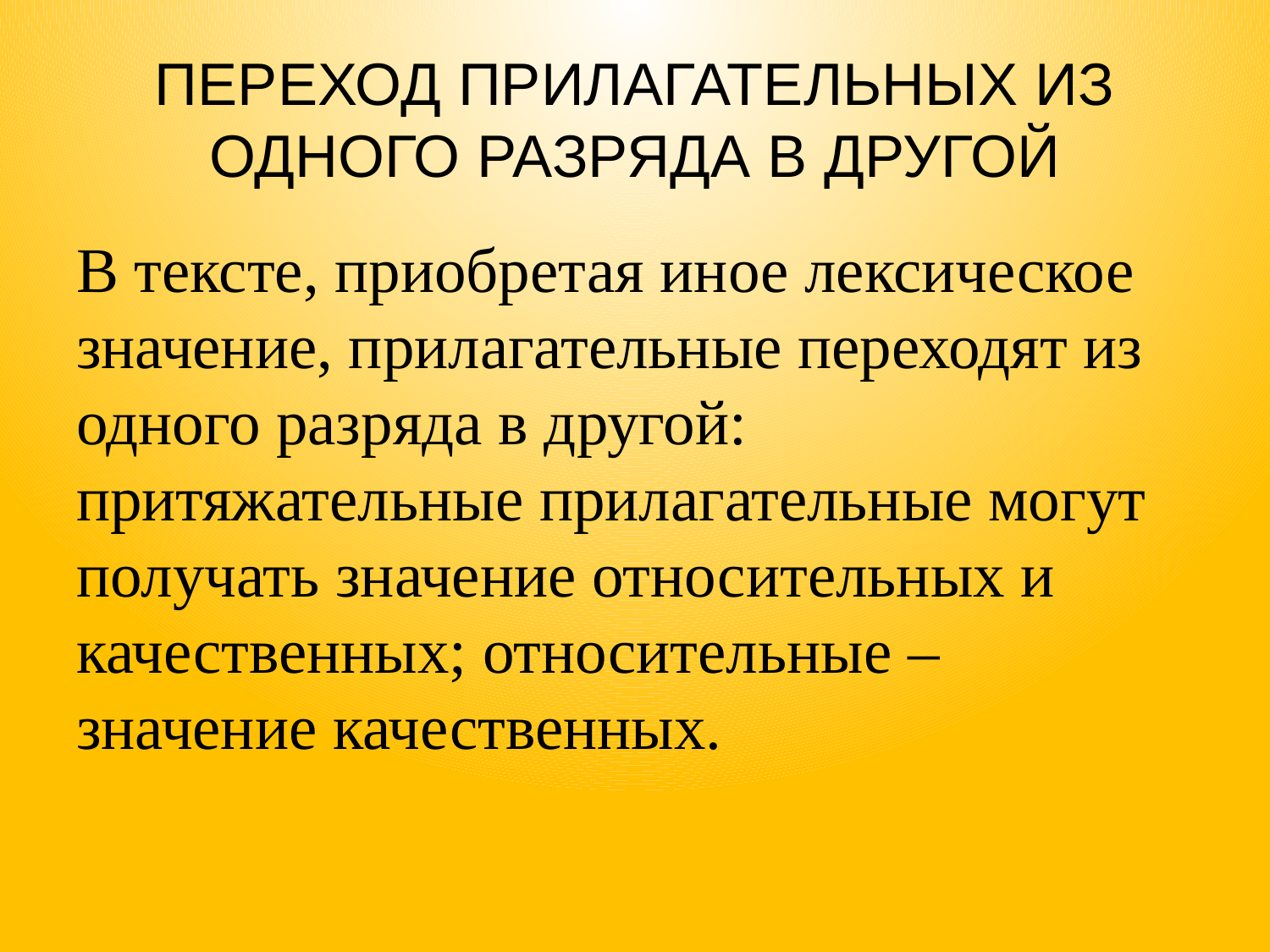

# ПЕРЕХОД ПРИЛАГАТЕЛЬНЫХ ИЗ ОДНОГО РАЗРЯДА В ДРУГОЙ
В тексте, приобретая иное лексическое значение, прилагательные переходят из одного разряда в другой: притяжательные прилагательные могут получать значение относительных и качественных; относительные – значение качественных.